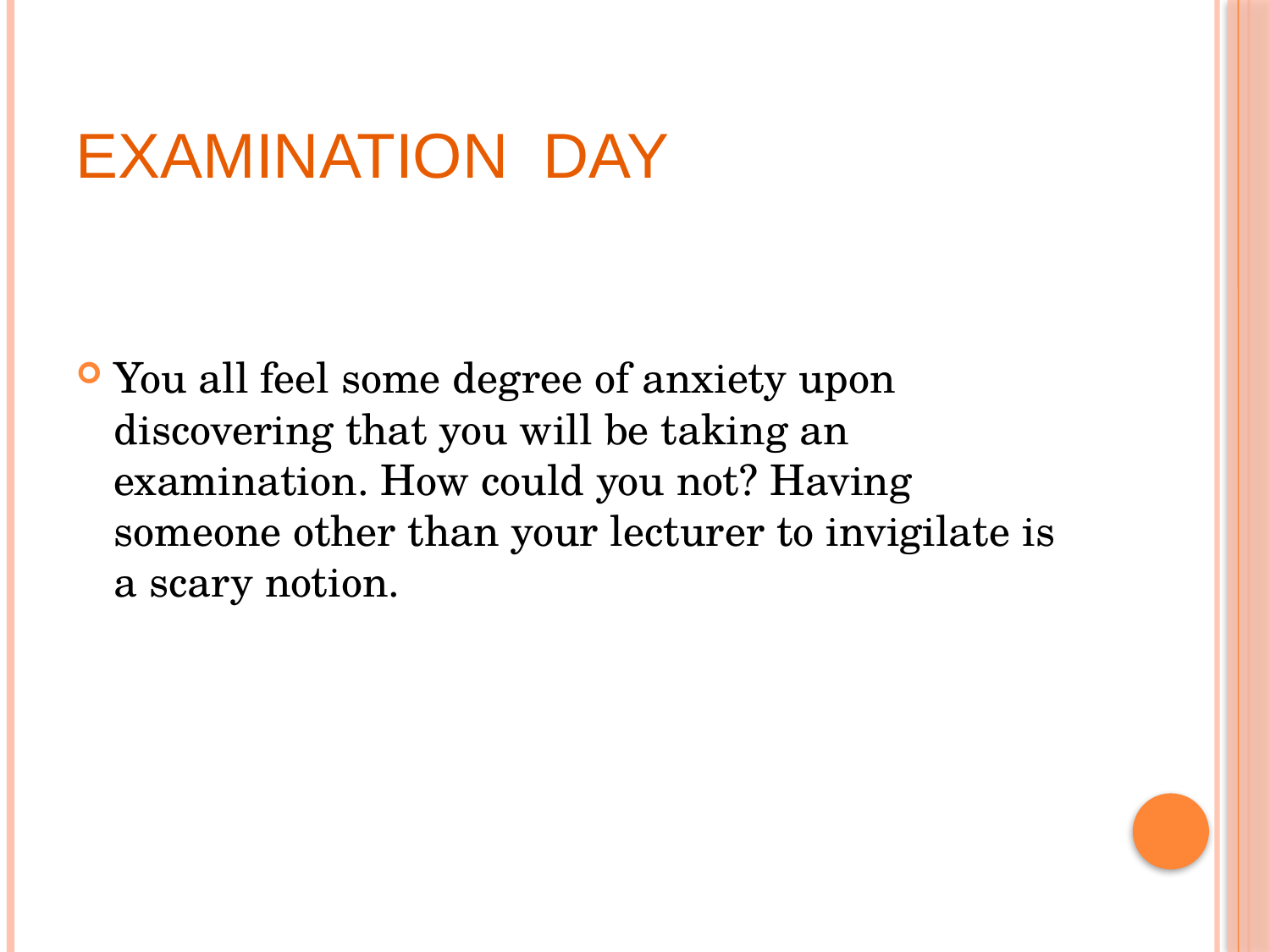

# EXAMINATION  DAY

You all feel some degree of anxiety upon discovering that you will be taking an examination. How could you not? Having someone other than your lecturer to invigilate is a scary notion.